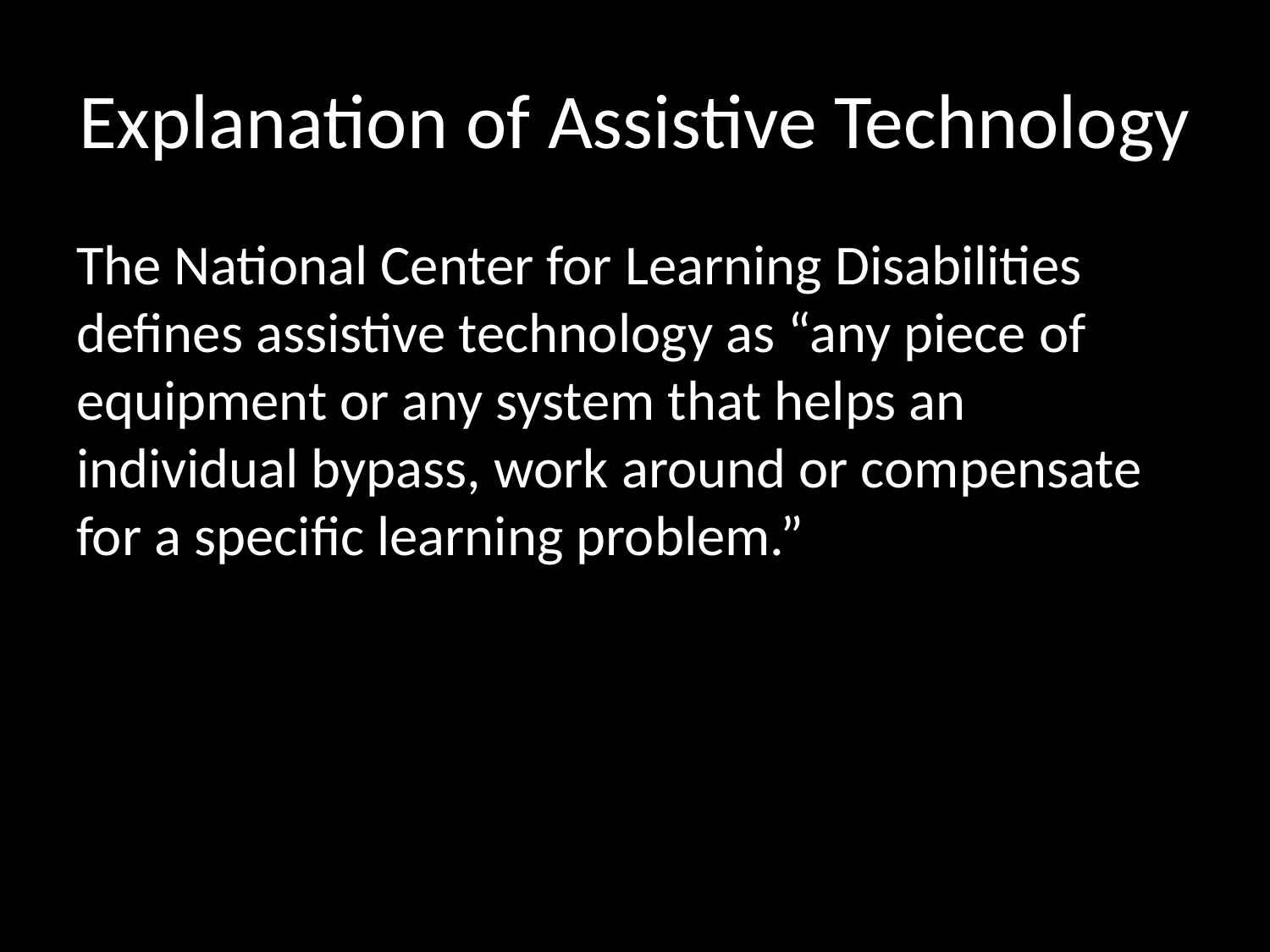

# Explanation of Assistive Technology
The National Center for Learning Disabilities defines assistive technology as “any piece of equipment or any system that helps an individual bypass, work around or compensate for a specific learning problem.”